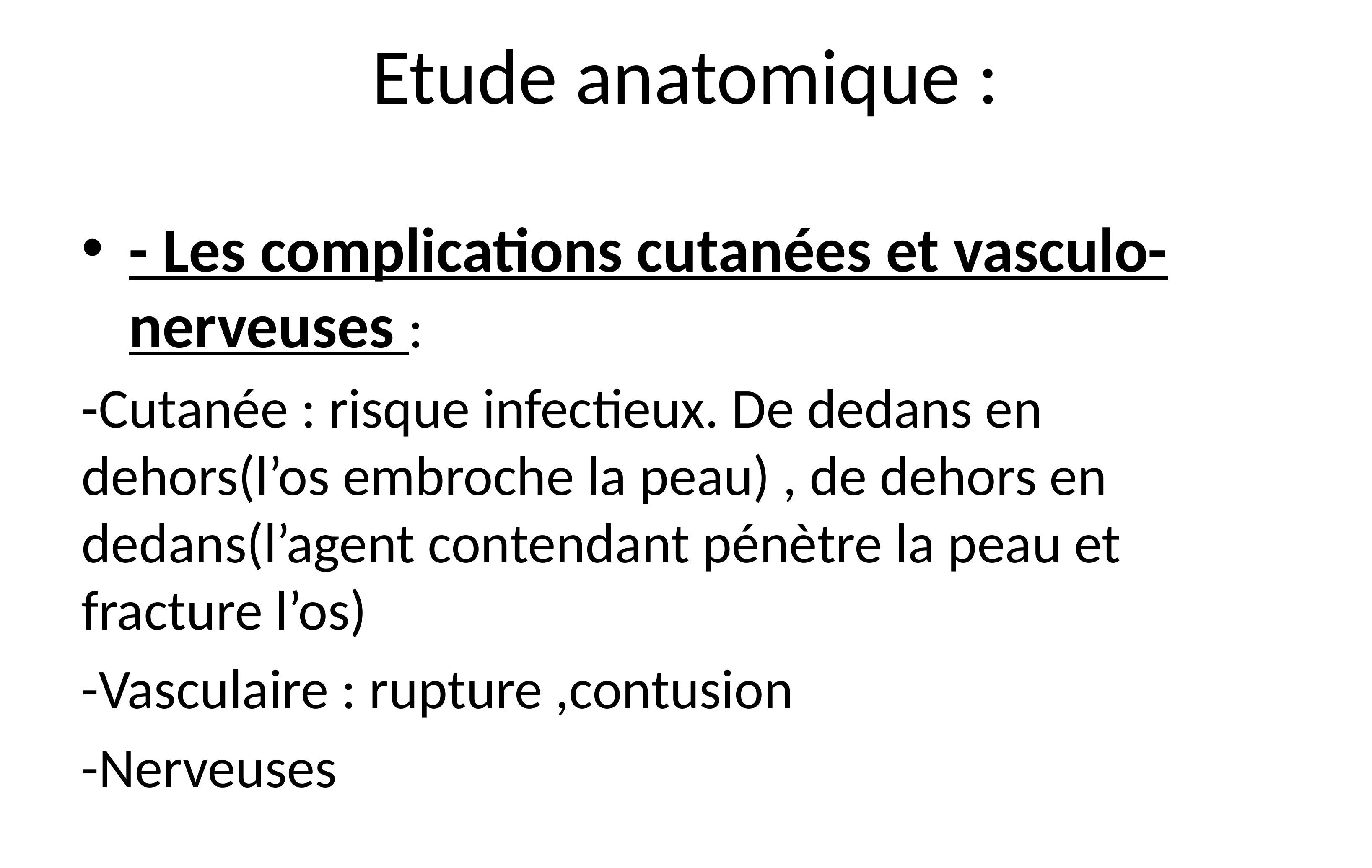

# Etude anatomique :
- Les complications cutanées et vasculo-nerveuses :
-Cutanée : risque infectieux. De dedans en dehors(l’os embroche la peau) , de dehors en dedans(l’agent contendant pénètre la peau et fracture l’os)
-Vasculaire : rupture ,contusion
-Nerveuses